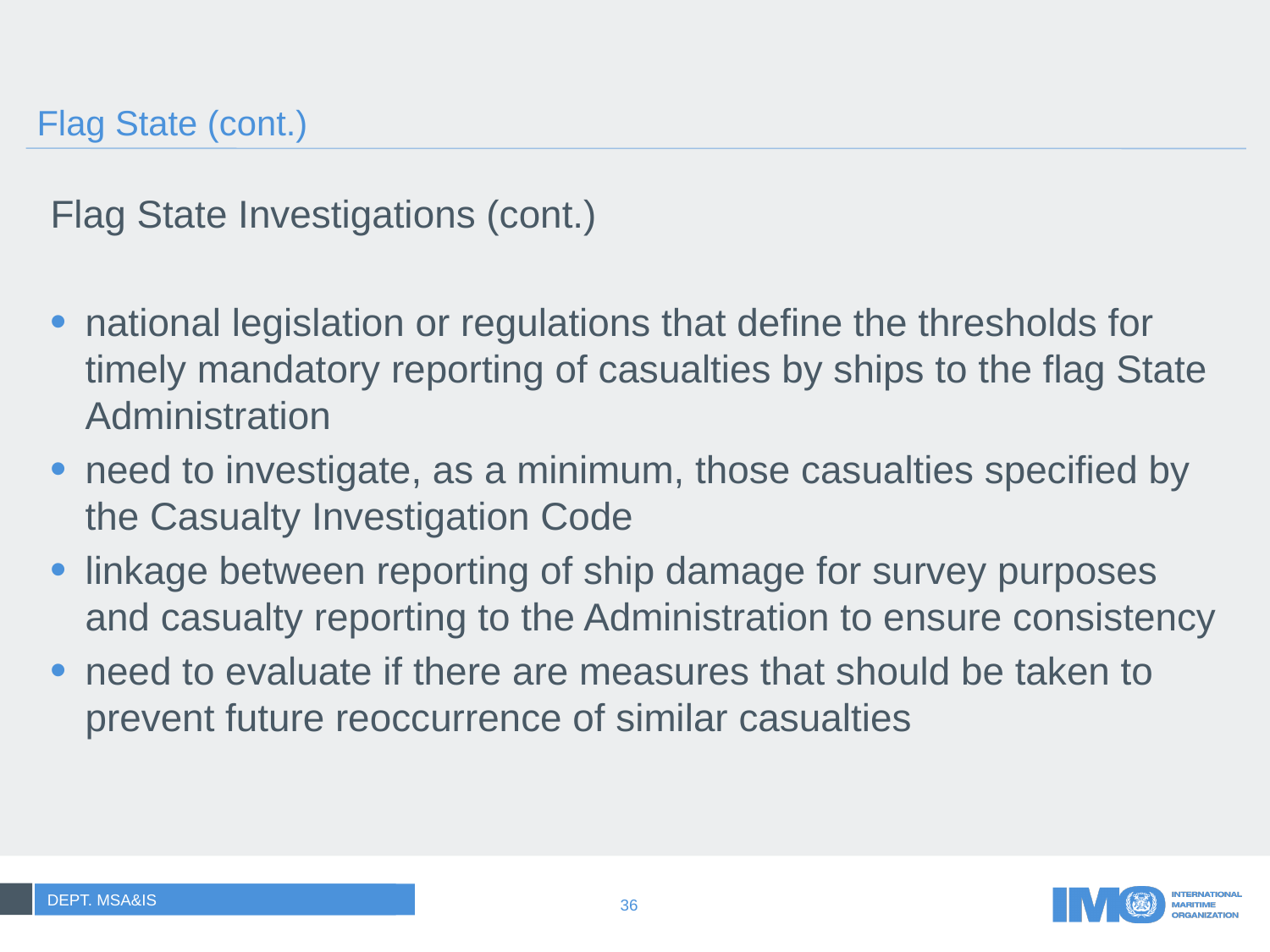

# Flag State (cont.)
Flag State Investigations (cont.)

national legislation or regulations that define the thresholds for timely mandatory reporting of casualties by ships to the flag State Administration
need to investigate, as a minimum, those casualties specified by the Casualty Investigation Code
linkage between reporting of ship damage for survey purposes and casualty reporting to the Administration to ensure consistency
need to evaluate if there are measures that should be taken to prevent future reoccurrence of similar casualties